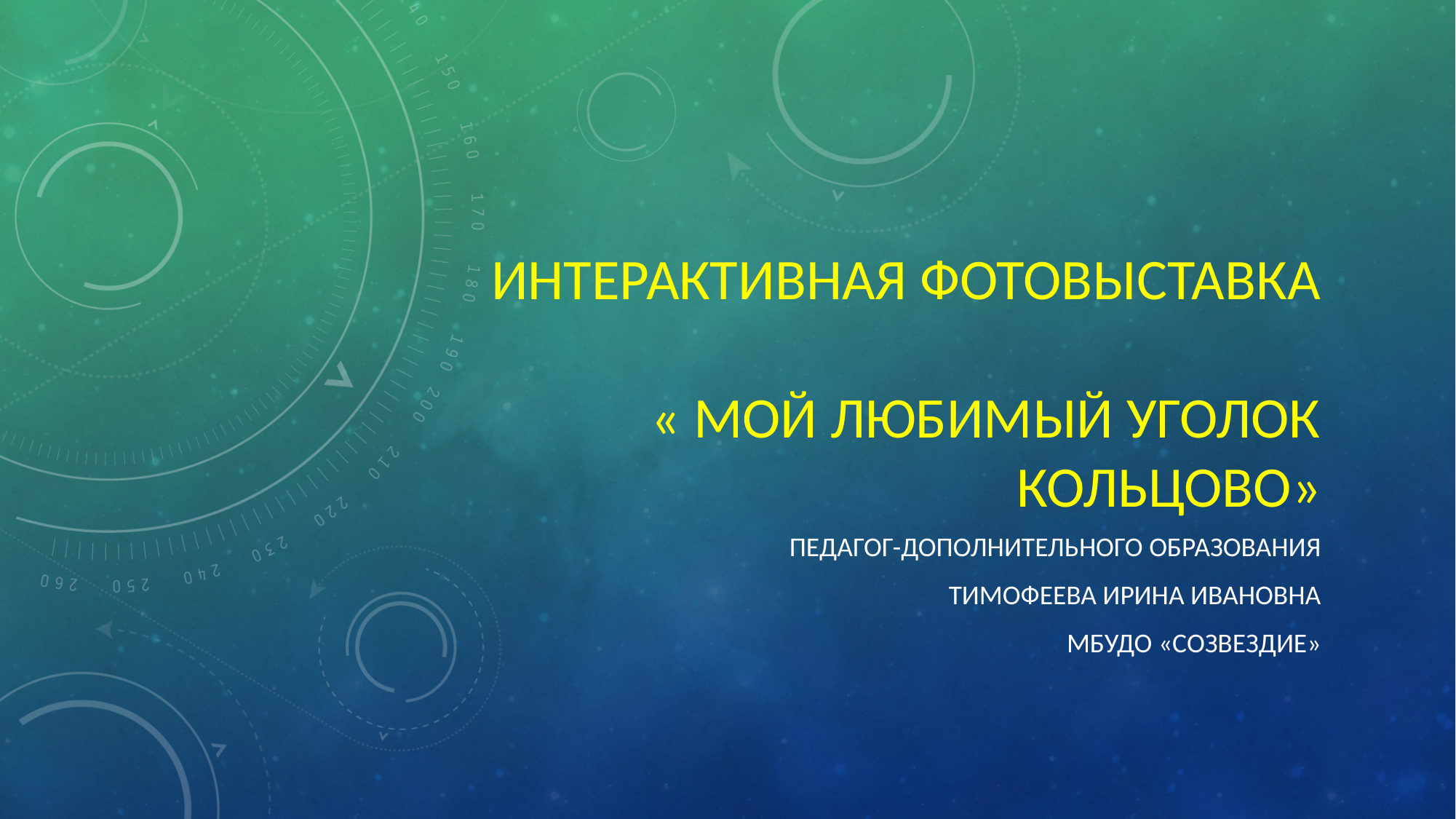

# Интерактивная фотовыставка « Мой любимый уголок Кольцово»
Педагог-дополнительного образования
Тимофеева Ирина Ивановна
Мбудо «созвездие»